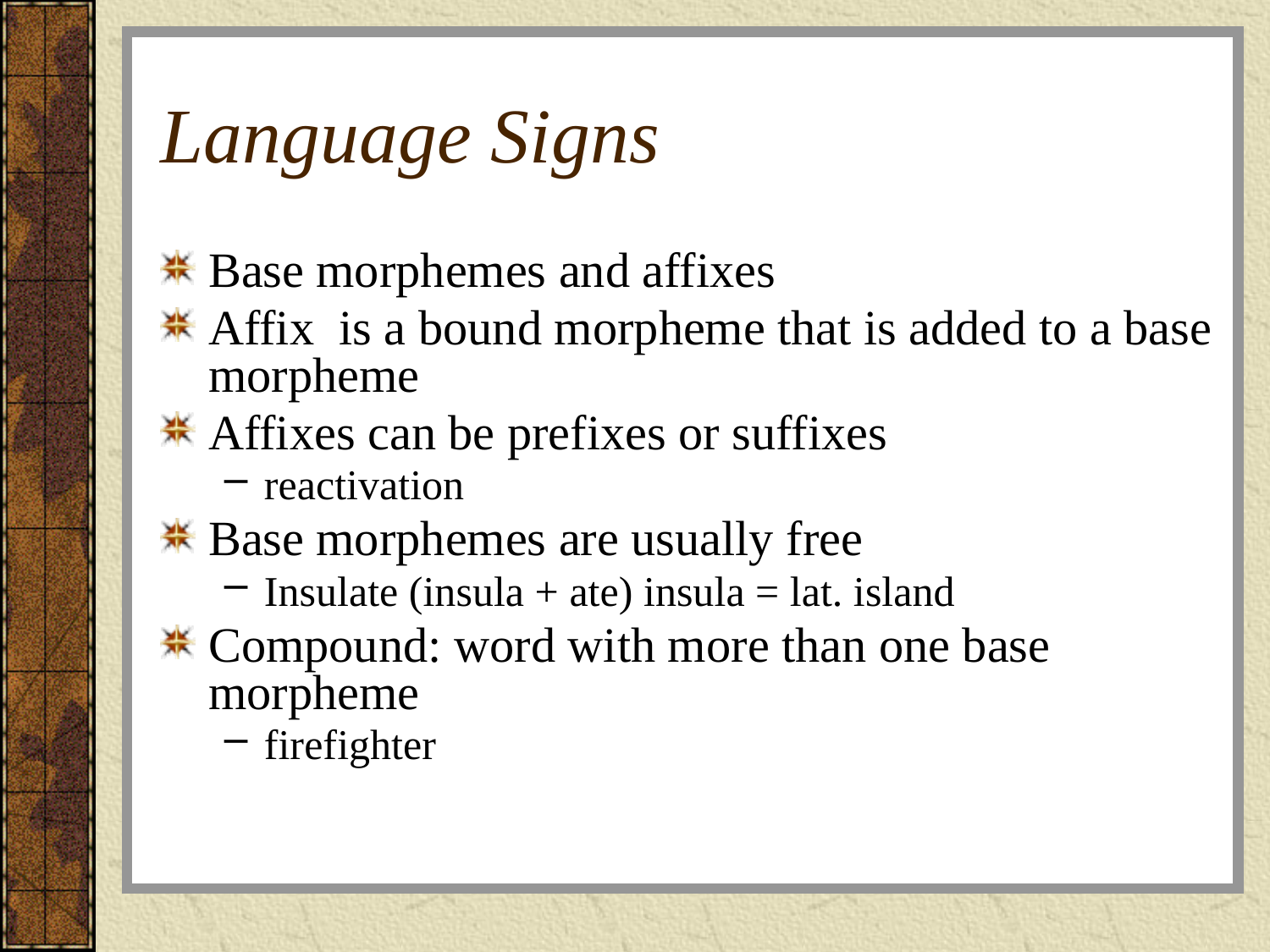

# Language Signs
Base morphemes and affixes
Affix  is a bound morpheme that is added to a base morpheme
Affixes can be prefixes or suffixes
reactivation
Base morphemes are usually free
Insulate (insula + ate) insula = lat. island
Compound: word with more than one base morpheme
firefighter